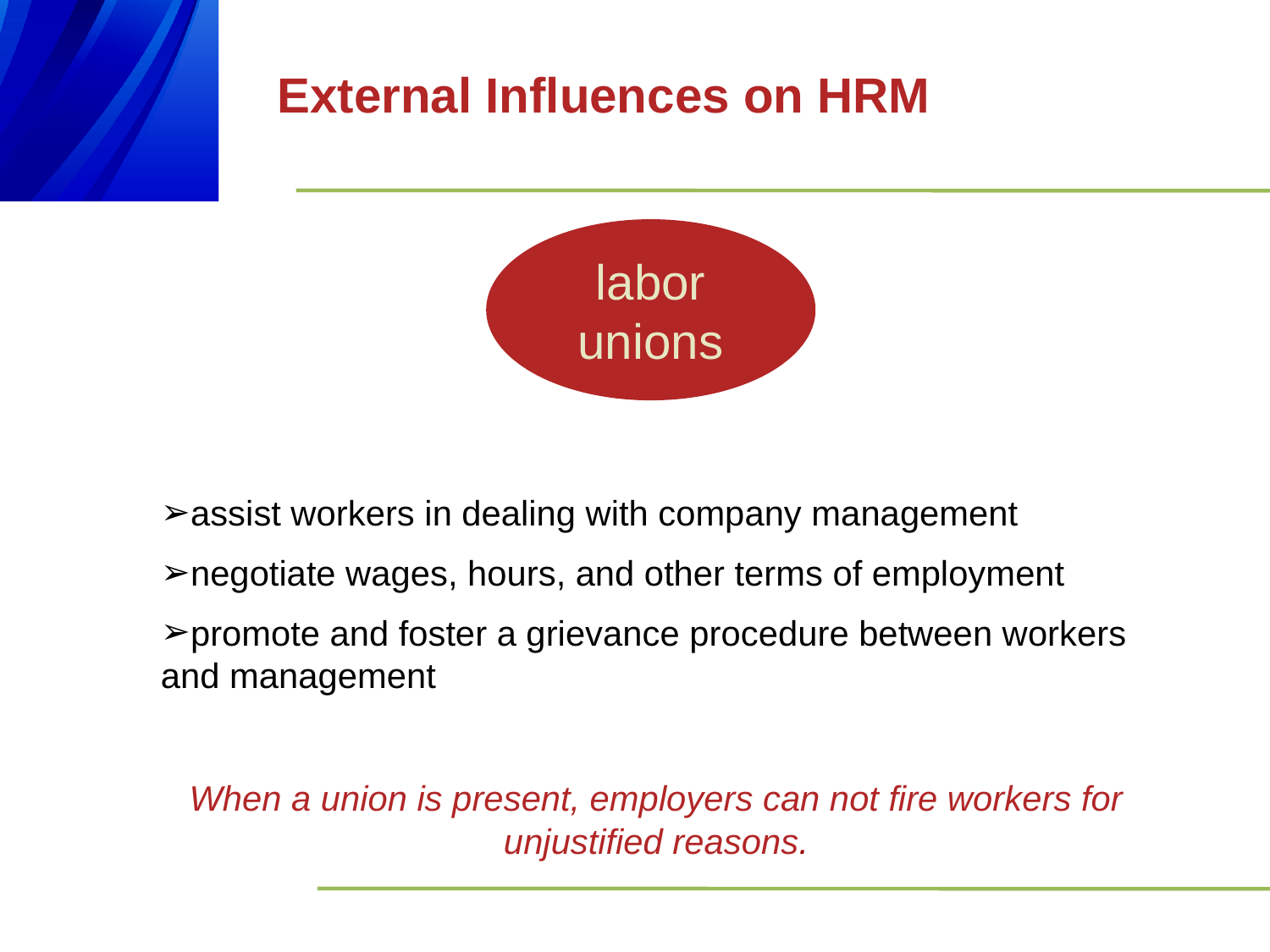

External Influences on HRM

labor unions
assist workers in dealing with company management
negotiate wages, hours, and other terms of employment
promote and foster a grievance procedure between workers and management
When a union is present, employers can not fire workers for unjustified reasons.